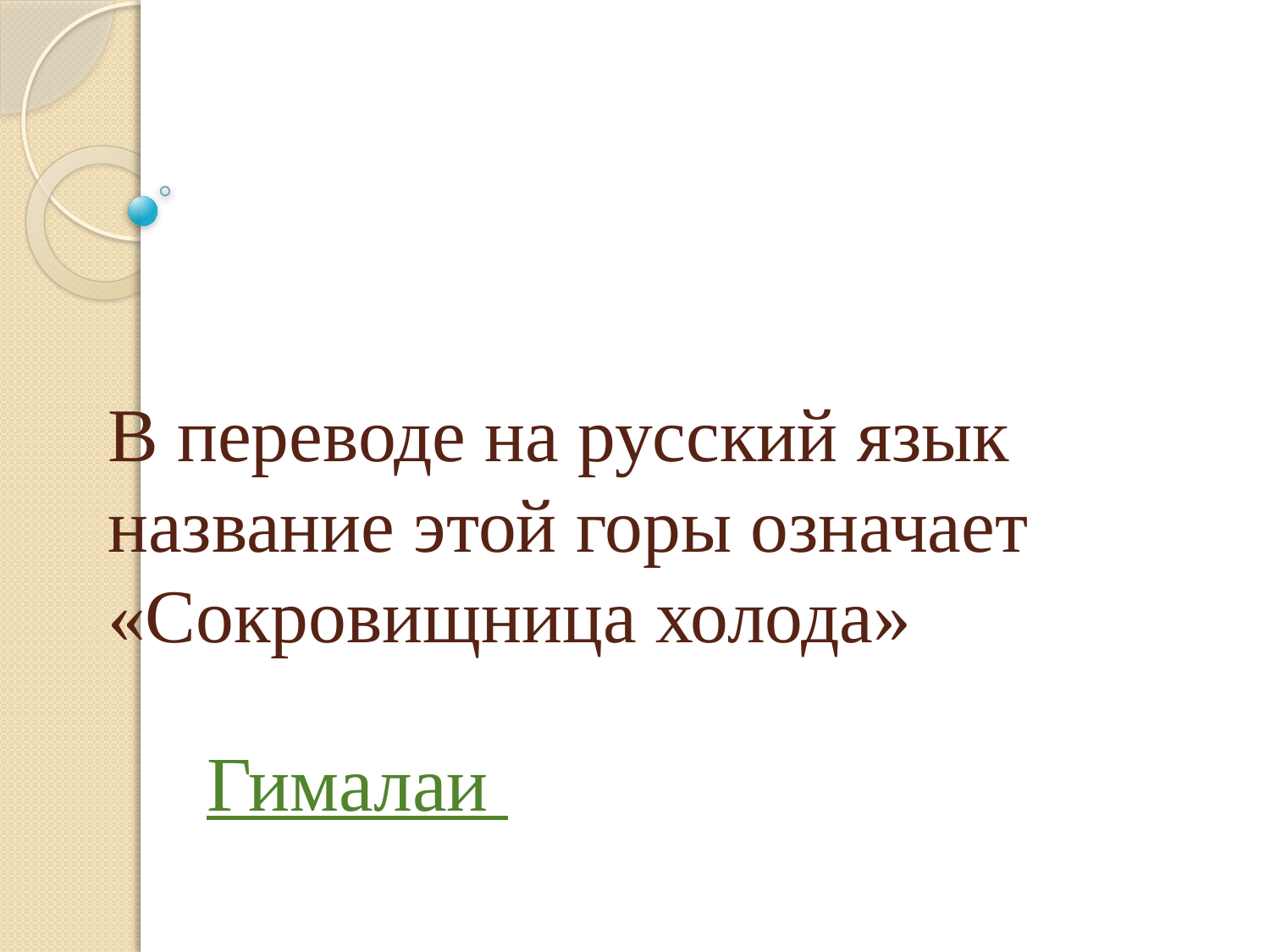

# В переводе на русский язык название этой горы означает «Сокровищница холода»
Гималаи